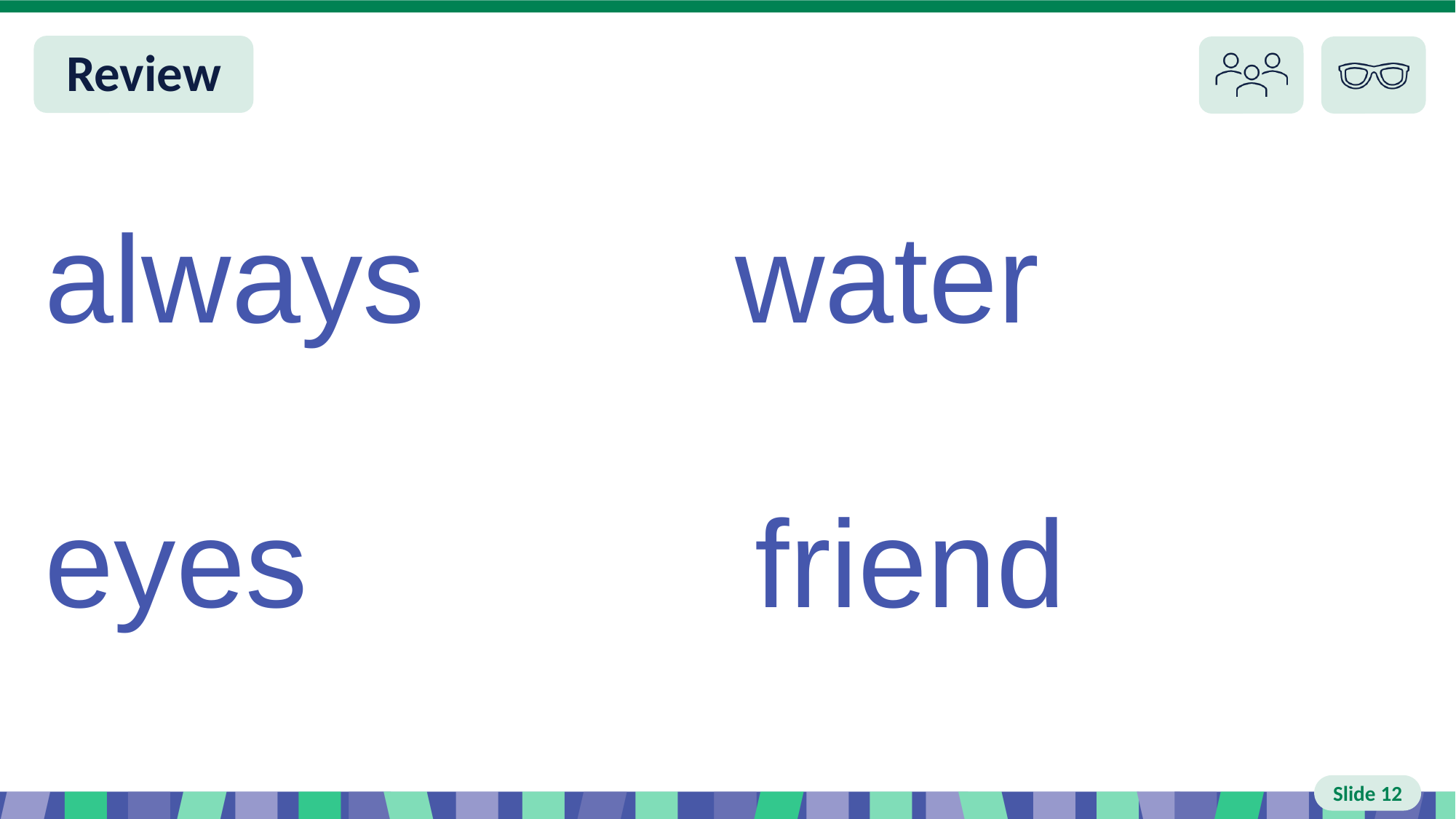

# Slide 12 Review You do
always         water
eyes             friend